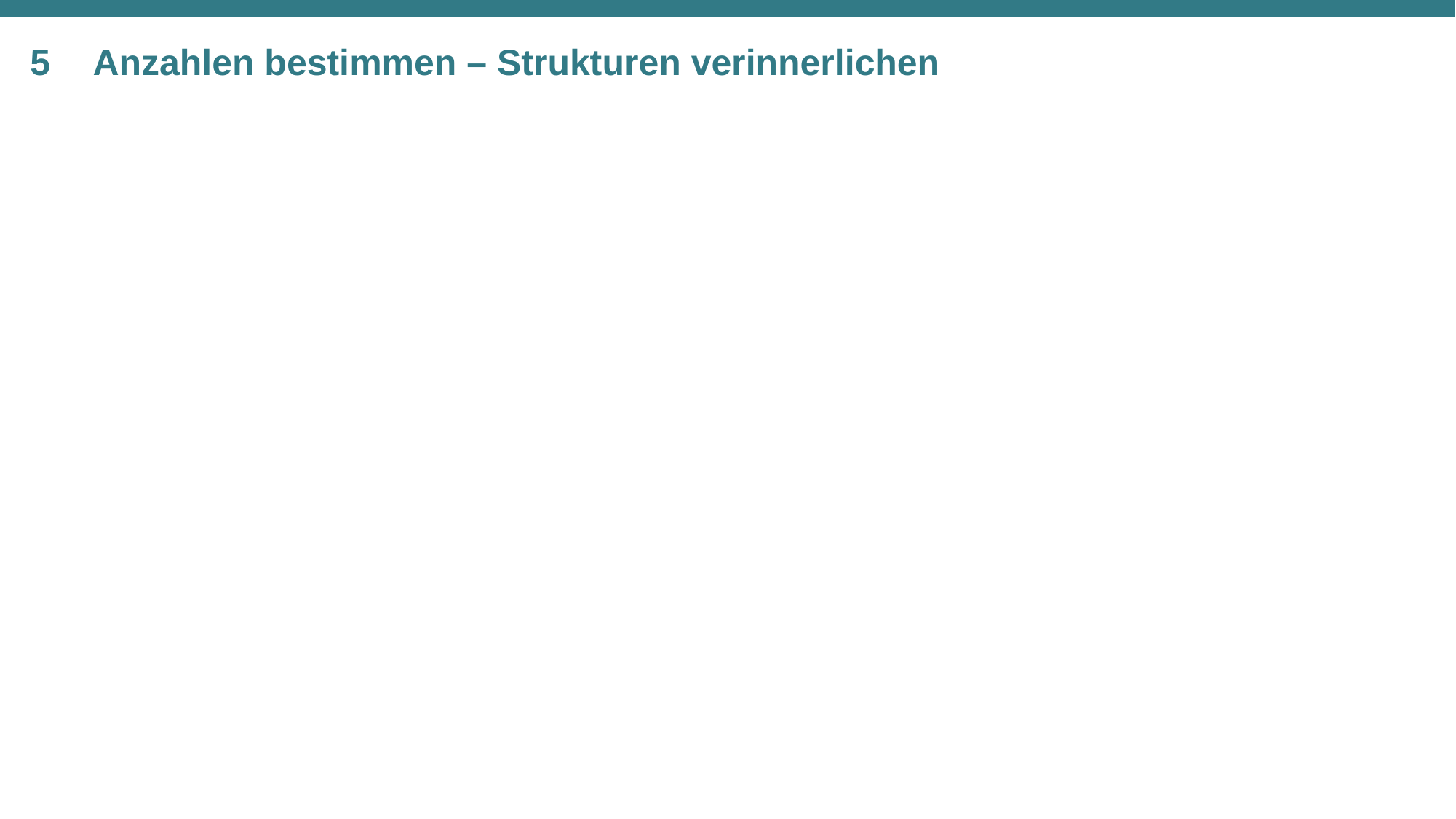

# 5	 Anzahlen bestimmen – Strukturen verinnerlichen